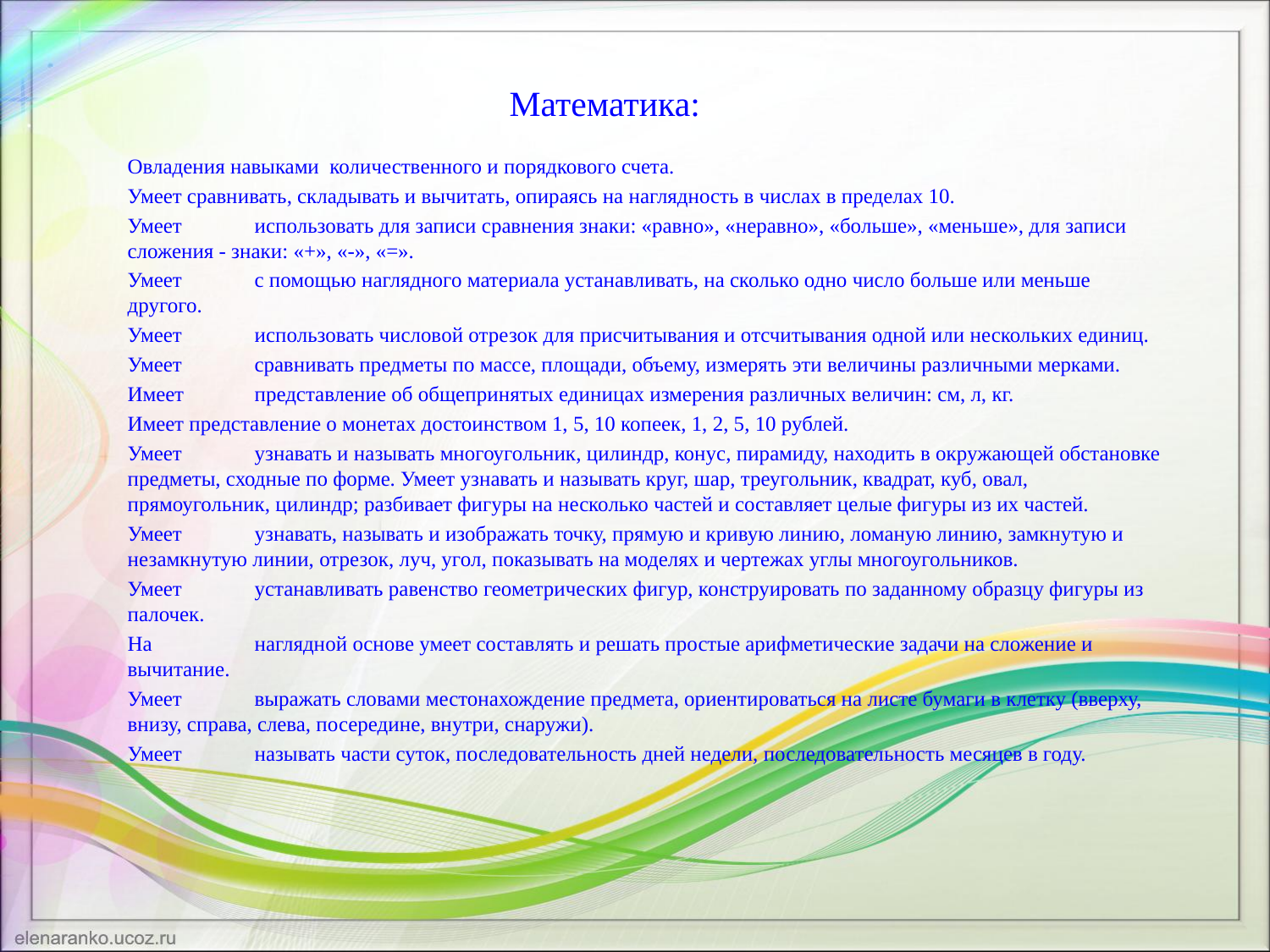

# Математика:
Овладения навыками  количественного и порядкового счета.
Умеет сравнивать, складывать и вычитать, опираясь на наглядность в числах в пределах 10.
Умеет	использовать для записи сравнения знаки: «равно», «неравно», «больше», «меньше», для записи сложения - знаки: «+», «-», «=».
Умеет	с помощью наглядного материала устанавливать, на сколько одно число больше или меньше другого.
Умеет	использовать числовой отрезок для присчитывания и отсчитывания одной или нескольких единиц.
Умеет	сравнивать предметы по массе, площади, объему, измерять эти величины различными мерками.
Имеет	представление об общепринятых единицах измерения различных величин: см, л, кг.
Имеет представление о монетах достоинством 1, 5, 10 копеек, 1, 2, 5, 10 рублей.
Умеет	узнавать и называть многоугольник, цилиндр, конус, пирамиду, находить в окружающей обстановке предметы, сходные по форме. Умеет узнавать и называть круг, шар, треугольник, квадрат, куб, овал, прямоугольник, цилиндр; разбивает фигуры на несколько частей и составляет целые фигуры из их частей.
Умеет	узнавать, называть и изображать точку, прямую и кривую линию, ломаную линию, замкнутую и незамкнутую линии, отрезок, луч, угол, показывать на моделях и чертежах углы многоугольников.
Умеет	устанавливать равенство геометрических фигур, конструировать по заданному образцу фигуры из палочек.
На	наглядной основе умеет составлять и решать простые арифметические задачи на сложение и вычитание.
Умеет	выражать словами местонахождение предмета, ориентироваться на листе бумаги в клетку (вверху, внизу, справа, слева, посередине, внутри, снаружи).
Умеет	называть части суток, последовательность дней недели, последовательность месяцев в году.